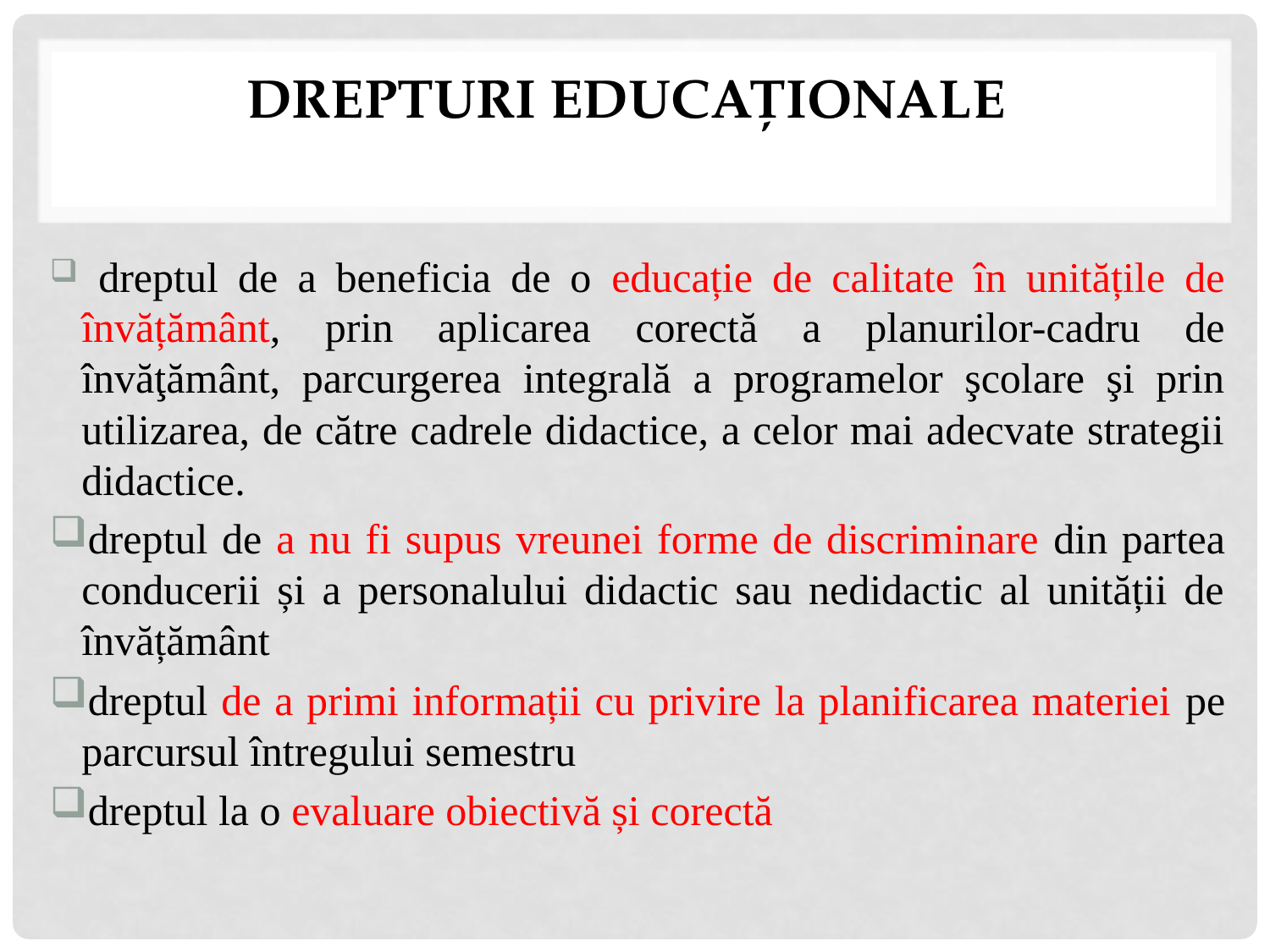

# Drepturi educaționale
 dreptul de a beneficia de o educație de calitate în unitățile de învățământ, prin aplicarea corectă a planurilor-cadru de învăţământ, parcurgerea integrală a programelor şcolare şi prin utilizarea, de către cadrele didactice, a celor mai adecvate strategii didactice.
dreptul de a nu fi supus vreunei forme de discriminare din partea conducerii și a personalului didactic sau nedidactic al unității de învățământ
dreptul de a primi informații cu privire la planificarea materiei pe parcursul întregului semestru
dreptul la o evaluare obiectivă și corectă